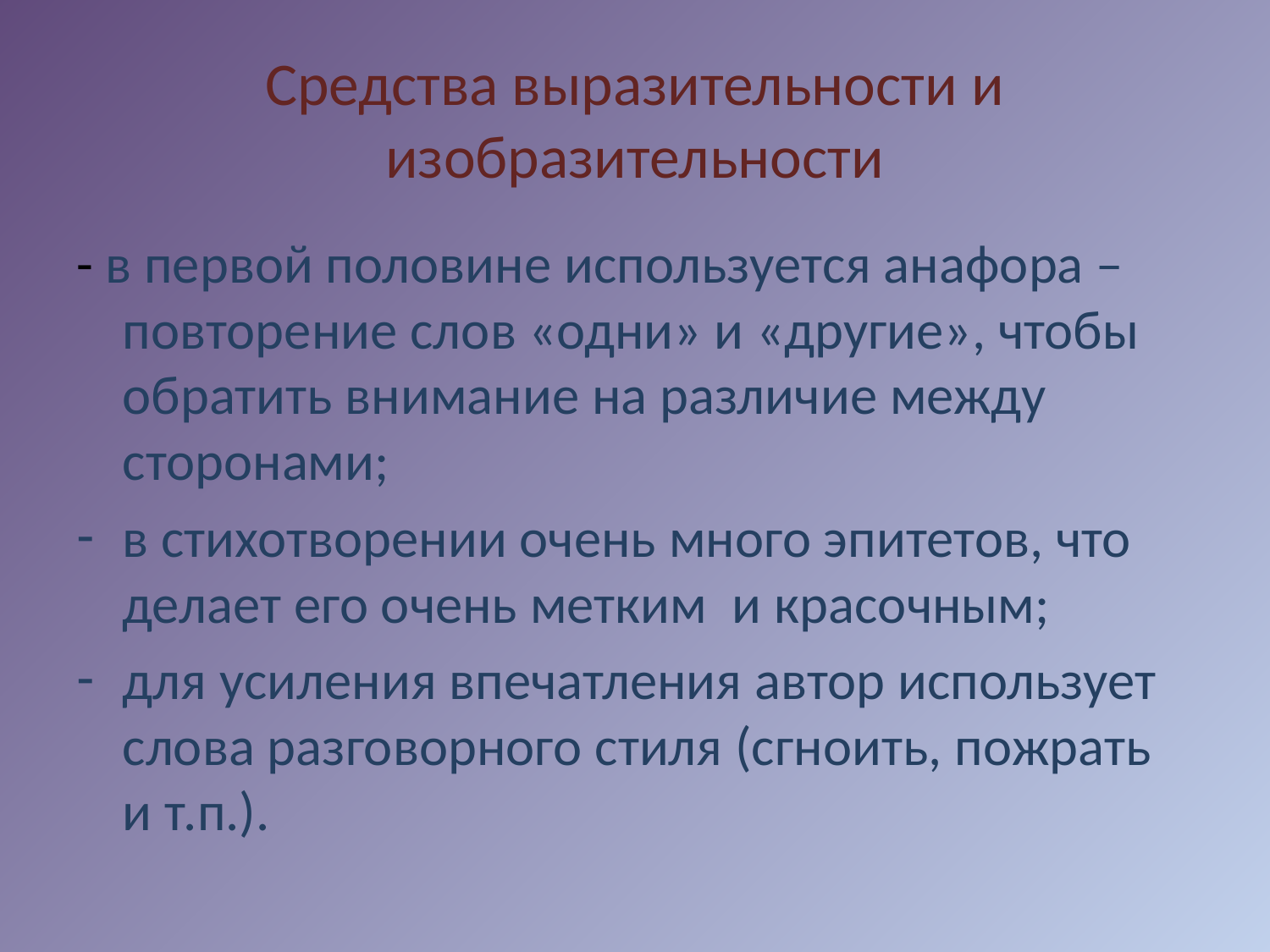

# Средства выразительности и изобразительности
- в первой половине используется анафора – повторение слов «одни» и «другие», чтобы обратить внимание на различие между сторонами;
в стихотворении очень много эпитетов, что делает его очень метким  и красочным;
для усиления впечатления автор использует слова разговорного стиля (сгноить, пожрать и т.п.).